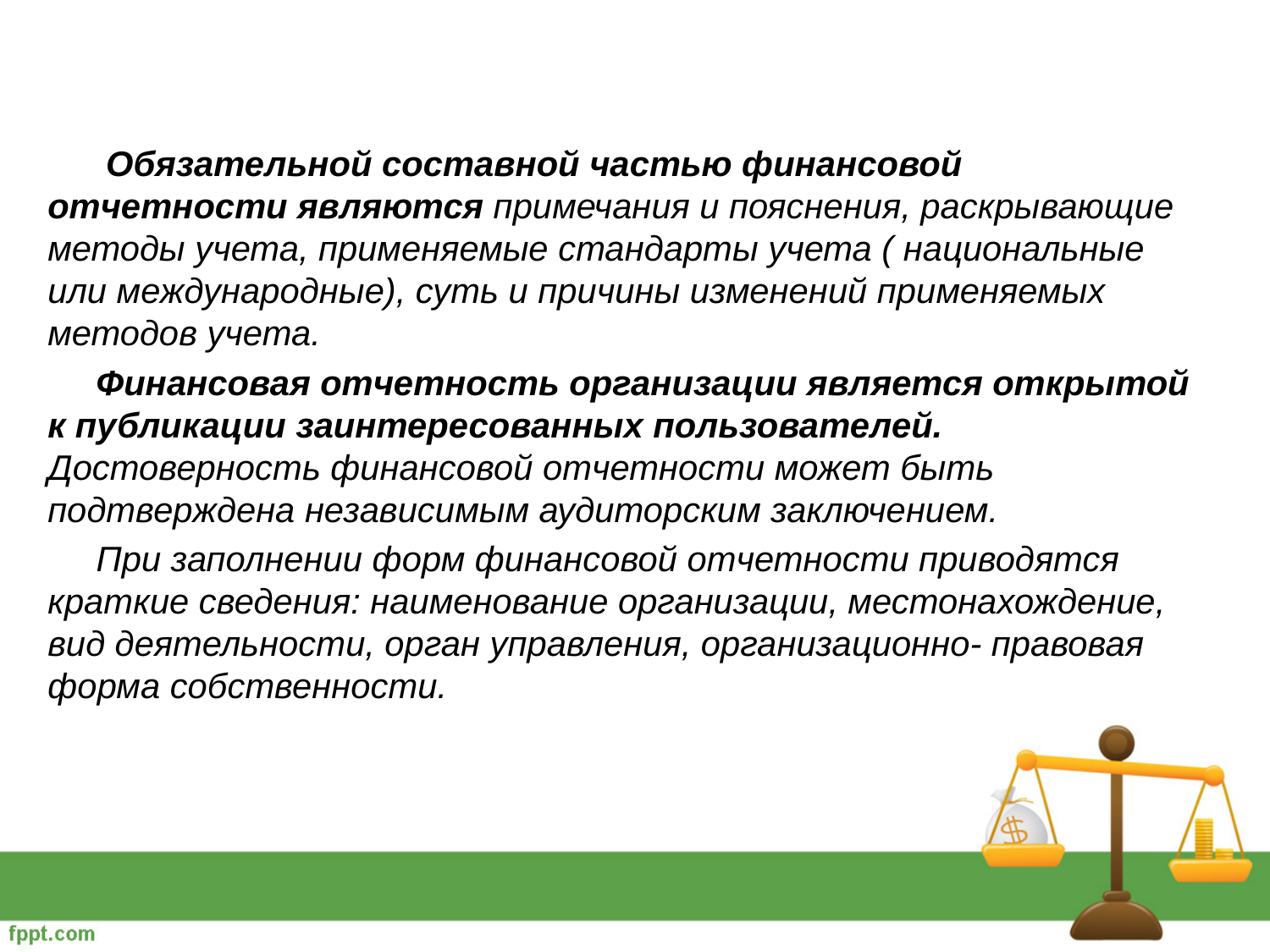

Обязательной составной частью финансовой отчетности являются примечания и пояснения, раскрывающие методы учета, применяемые стандарты учета ( национальные или международные), суть и причины изменений применяемых методов учета.
     Финансовая отчетность организации является открытой к публикации заинтересованных пользователей. Достоверность финансовой отчетности может быть подтверждена независимым аудиторским заключением.
     При заполнении форм финансовой отчетности приводятся краткие сведения: наименование организации, местонахождение, вид деятельности, орган управления, организационно- правовая форма собственности.